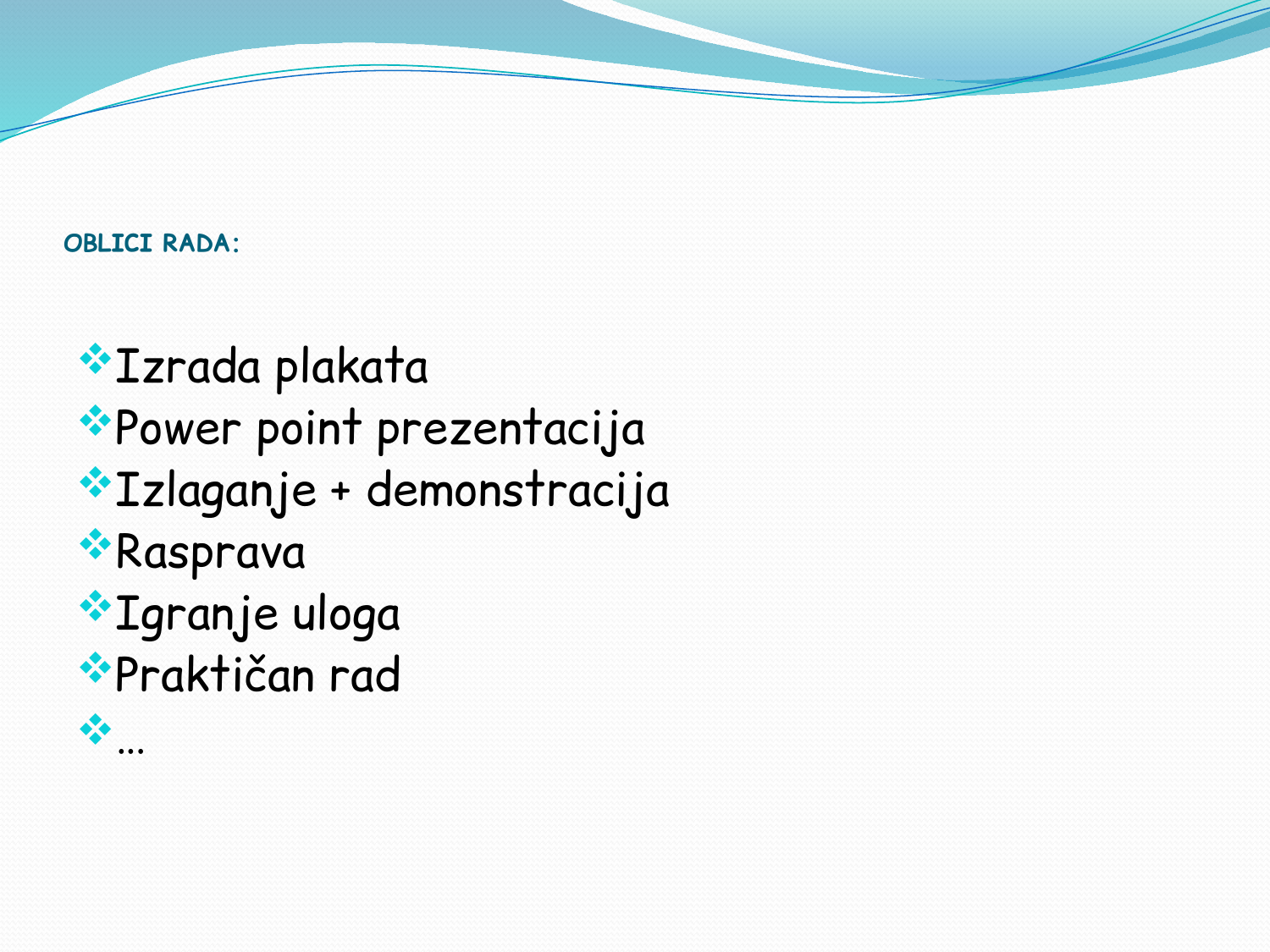

# OBLICI RADA:

Izrada plakata
Power point prezentacija
Izlaganje + demonstracija
Rasprava
Igranje uloga
Praktičan rad
…